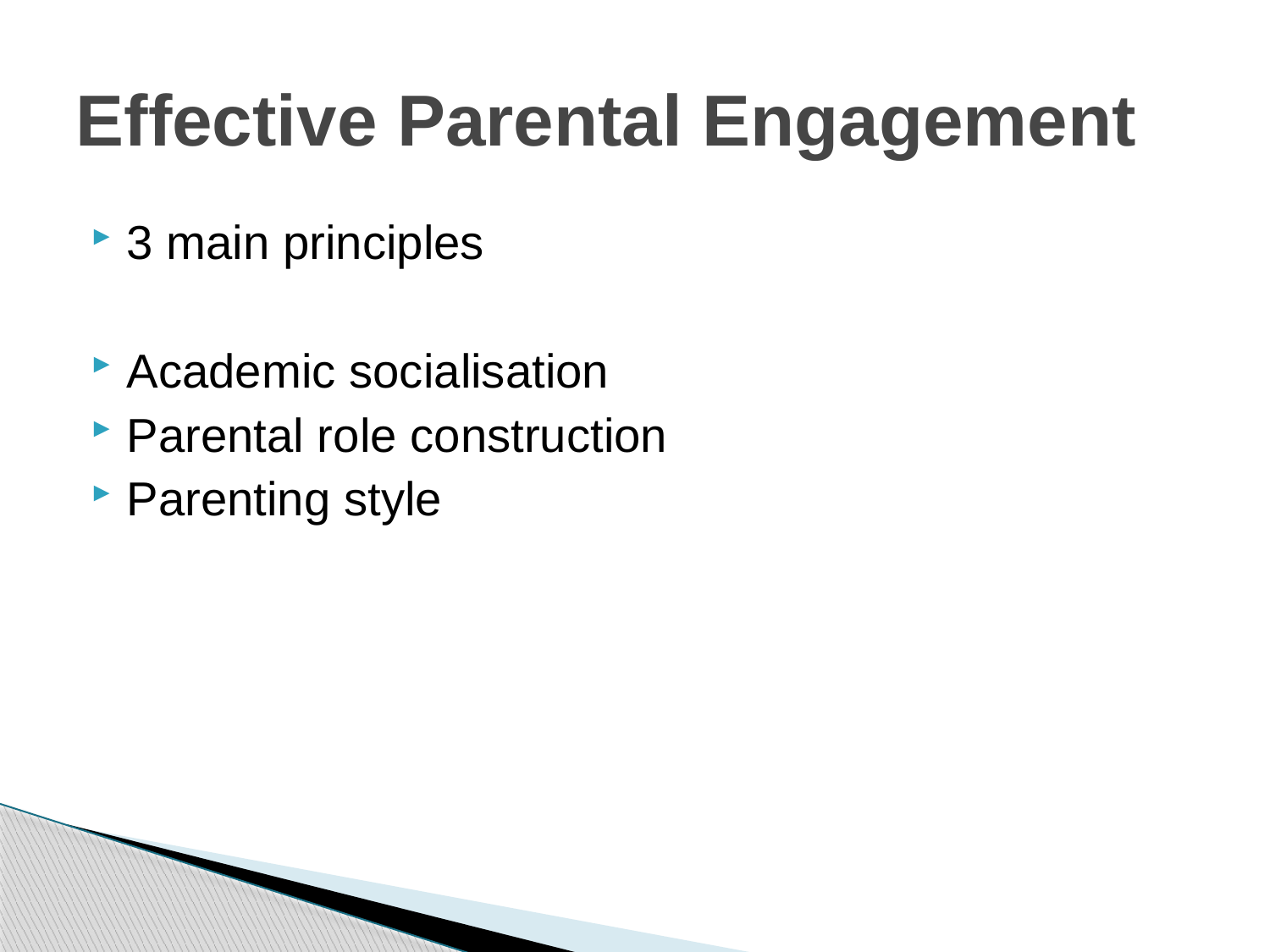

# Effective Parental Engagement
3 main principles

Academic socialisation
Parental role construction
Parenting style